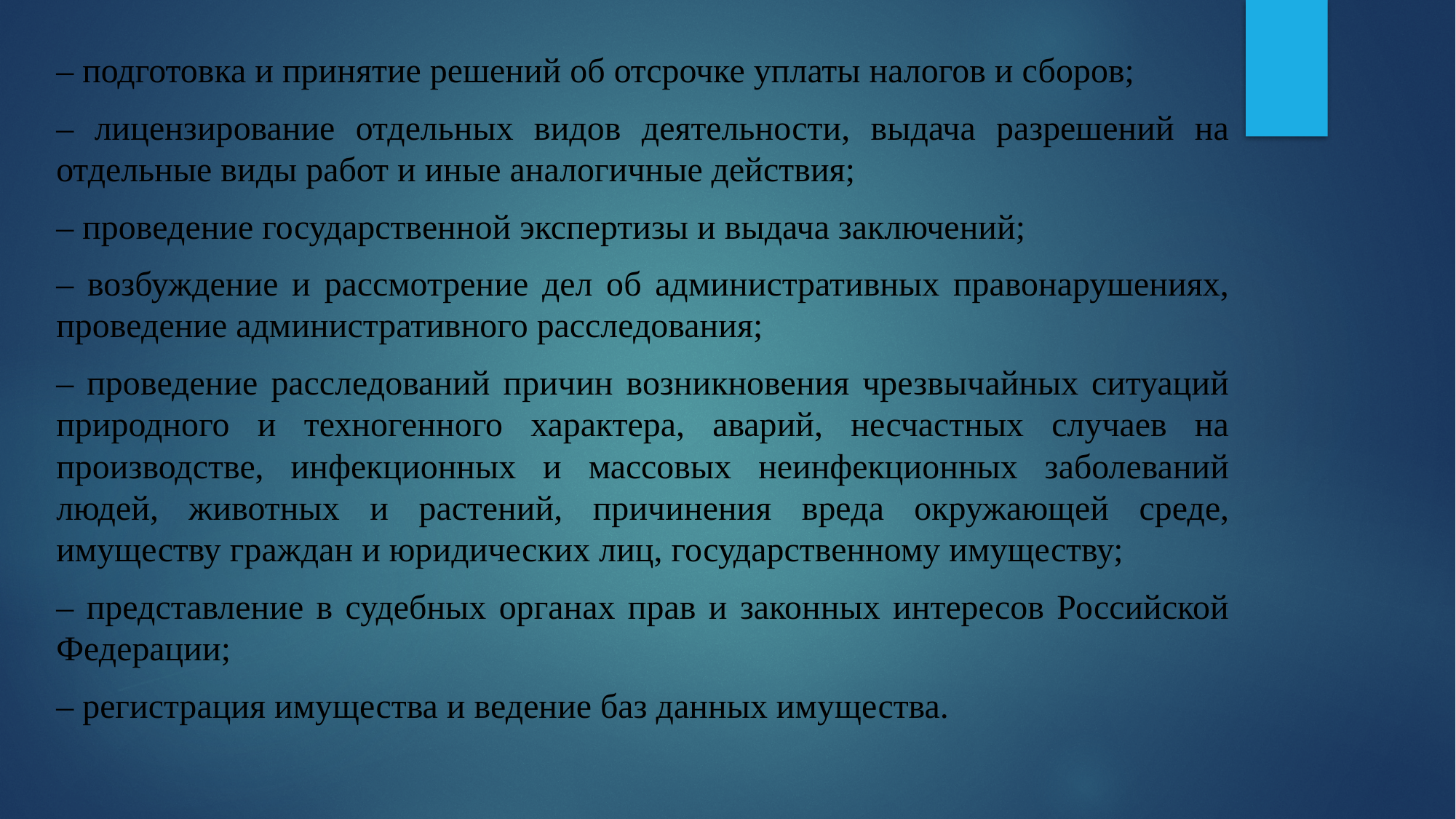

– подготовка и принятие решений об отсрочке уплаты налогов и сборов;
– лицензирование отдельных видов деятельности, выдача разрешений на отдельные виды работ и иные аналогичные действия;
– проведение государственной экспертизы и выдача заключений;
– возбуждение и рассмотрение дел об административных правонарушениях, проведение административного расследования;
– проведение расследований причин возникновения чрезвычайных ситуаций природного и техногенного характера, аварий, несчастных случаев на производстве, инфекционных и массовых неинфекционных заболеваний людей, животных и растений, причинения вреда окружающей среде, имуществу граждан и юридических лиц, государственному имуществу;
– представление в судебных органах прав и законных интересов Российской Федерации;
– регистрация имущества и ведение баз данных имущества.